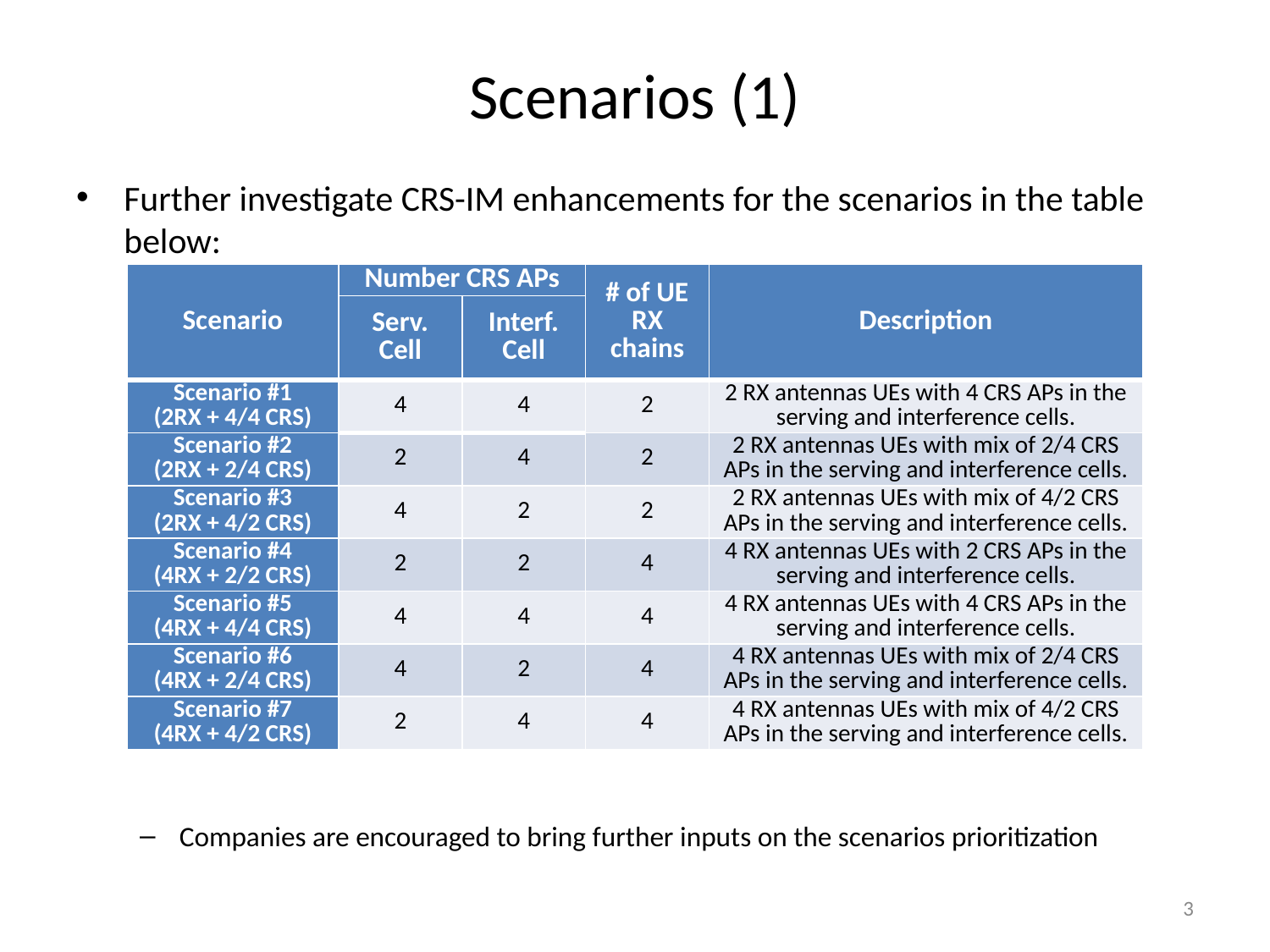

# Scenarios (1)
Further investigate CRS-IM enhancements for the scenarios in the table below:

Companies are encouraged to bring further inputs on the scenarios prioritization

| Scenario | Number CRS APs |  | # of UE RX chains | Description |
| --- | --- | --- | --- | --- |
|  | Serv. Cell | Interf. Cell |  |  |
| Scenario #1 (2RX + 4/4 CRS) | 4 | 4 | 2 | 2 RX antennas UEs with 4 CRS APs in the serving and interference cells. |
| Scenario #2 (2RX + 2/4 CRS) | 2 | 4 | 2 | 2 RX antennas UEs with mix of 2/4 CRS APs in the serving and interference cells. |
| Scenario #3 (2RX + 4/2 CRS) | 4 | 2 | 2 | 2 RX antennas UEs with mix of 4/2 CRS APs in the serving and interference cells. |
| Scenario #4 (4RX + 2/2 CRS) | 2 | 2 | 4 | 4 RX antennas UEs with 2 CRS APs in the serving and interference cells. |
| Scenario #5 (4RX + 4/4 CRS) | 4 | 4 | 4 | 4 RX antennas UEs with 4 CRS APs in the serving and interference cells. |
| Scenario #6 (4RX + 2/4 CRS) | 4 | 2 | 4 | 4 RX antennas UEs with mix of 2/4 CRS APs in the serving and interference cells. |
| Scenario #7 (4RX + 4/2 CRS) | 2 | 4 | 4 | 4 RX antennas UEs with mix of 4/2 CRS APs in the serving and interference cells. |
3